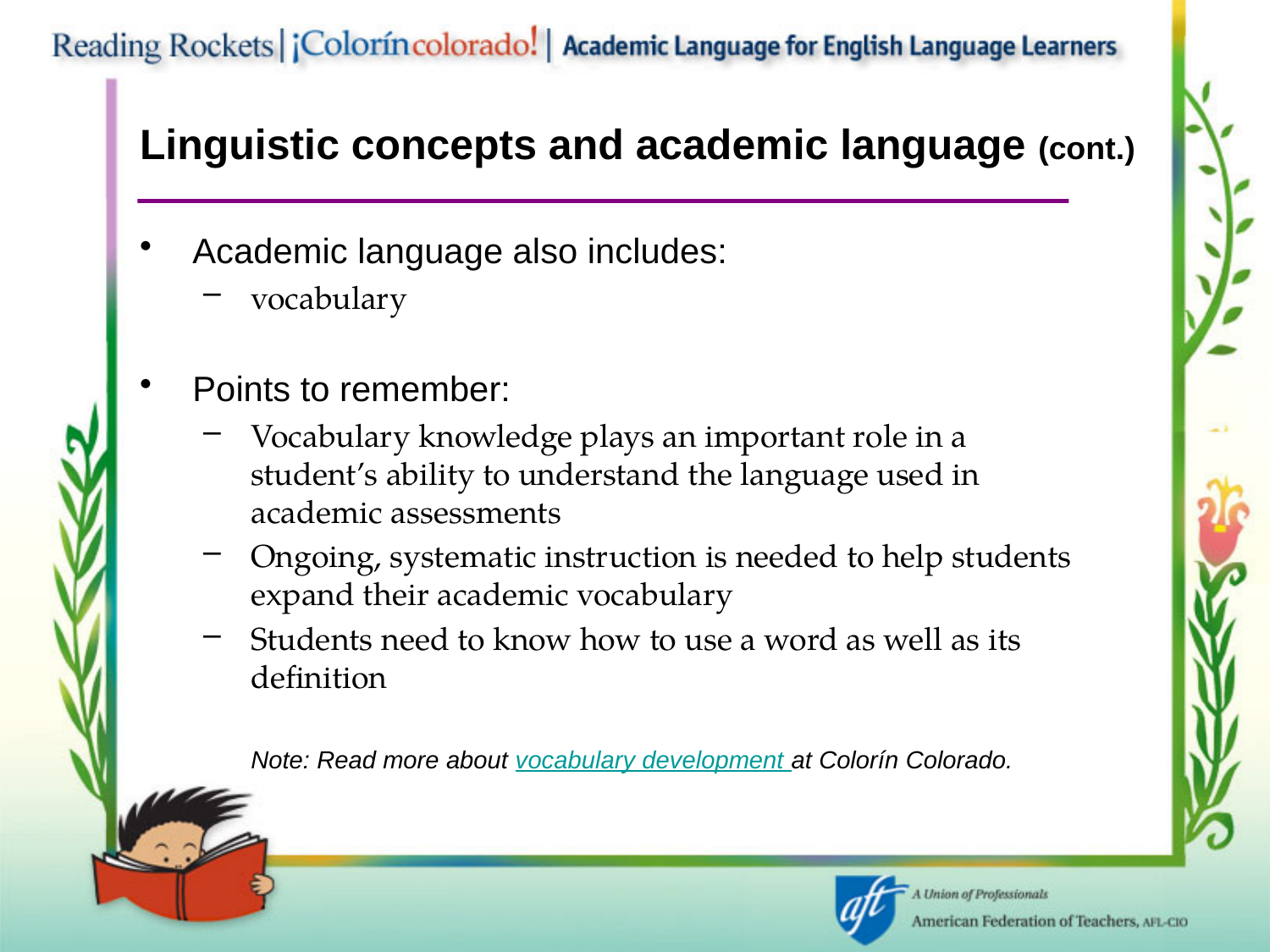

# Linguistic concepts and academic language (cont.)
Academic language also includes:
vocabulary

Points to remember:
Vocabulary knowledge plays an important role in a student’s ability to understand the language used in academic assessments
Ongoing, systematic instruction is needed to help students expand their academic vocabulary
Students need to know how to use a word as well as its definition

	Note: Read more about vocabulary development at Colorín Colorado.